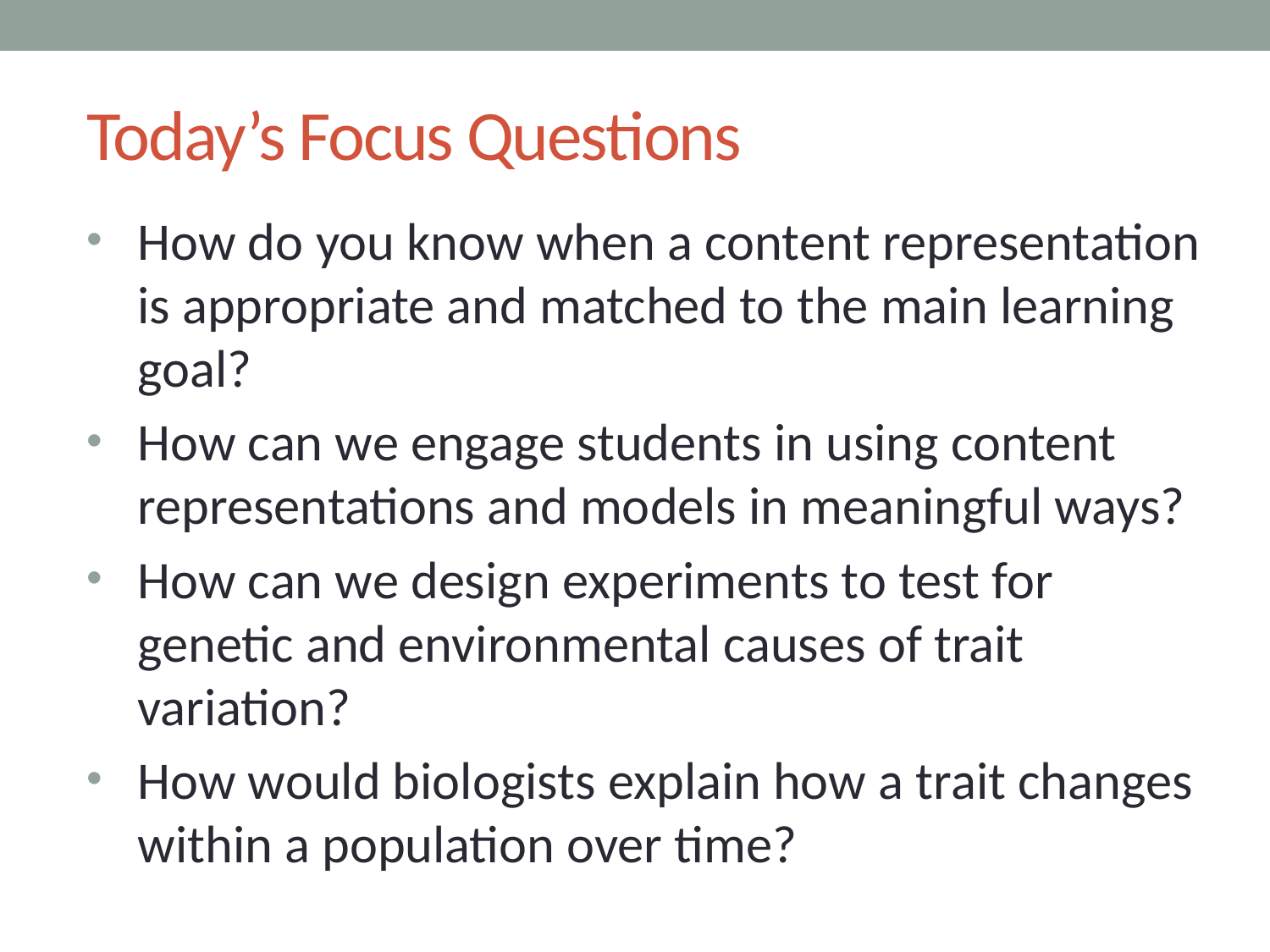

# Today’s Focus Questions
How do you know when a content representation is appropriate and matched to the main learning goal?
How can we engage students in using content representations and models in meaningful ways?
How can we design experiments to test for genetic and environmental causes of trait variation?
How would biologists explain how a trait changes within a population over time?